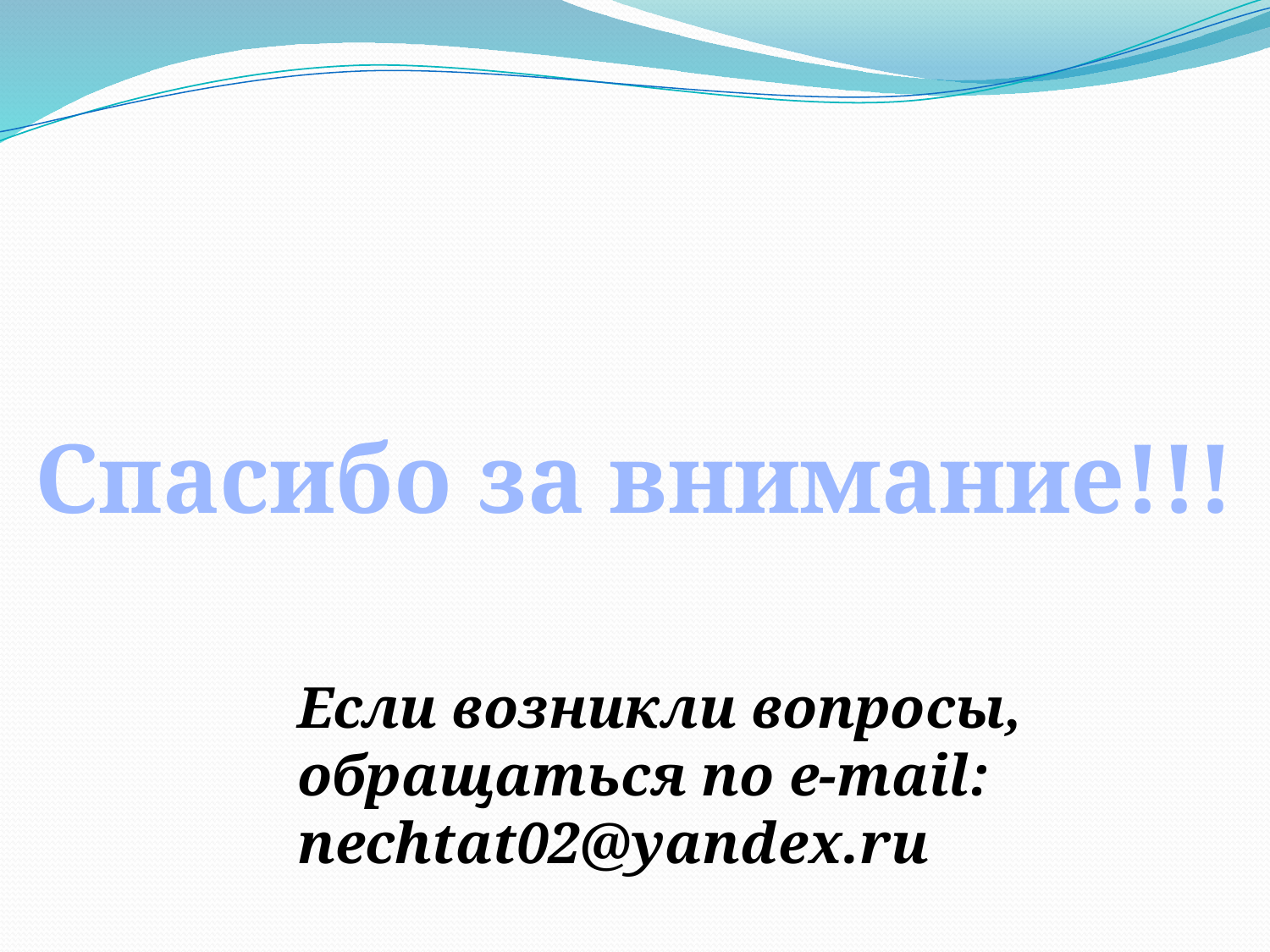

Спасибо за внимание!!!
Если возникли вопросы, обращаться по e-mail: nechtat02@yandex.ru